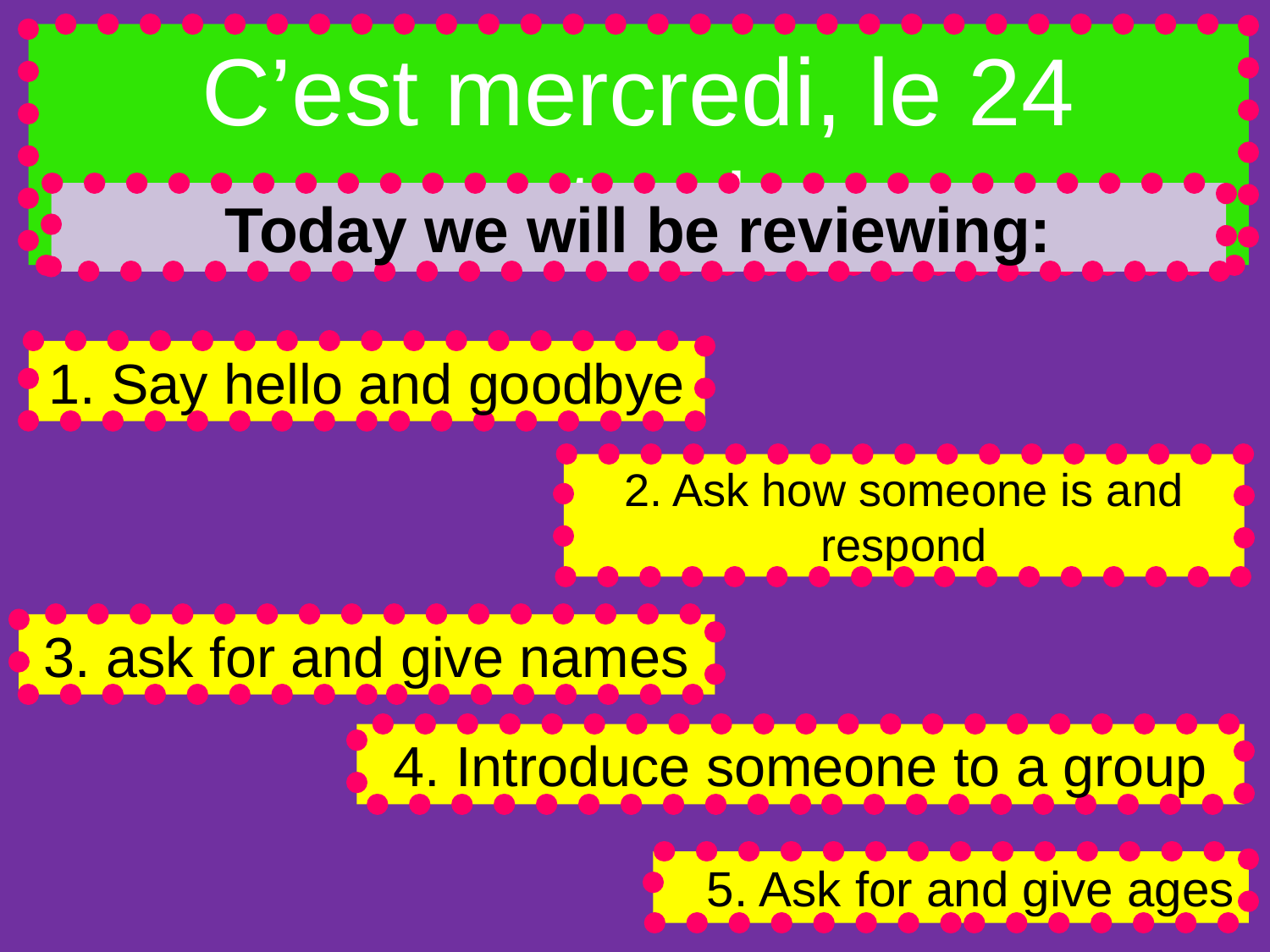

C’est mercredi, le 24 septembre
Today we will be reviewing:
1. Say hello and goodbye
2. Ask how someone is and respond
3. ask for and give names
4. Introduce someone to a group
   5. Ask for and give ages